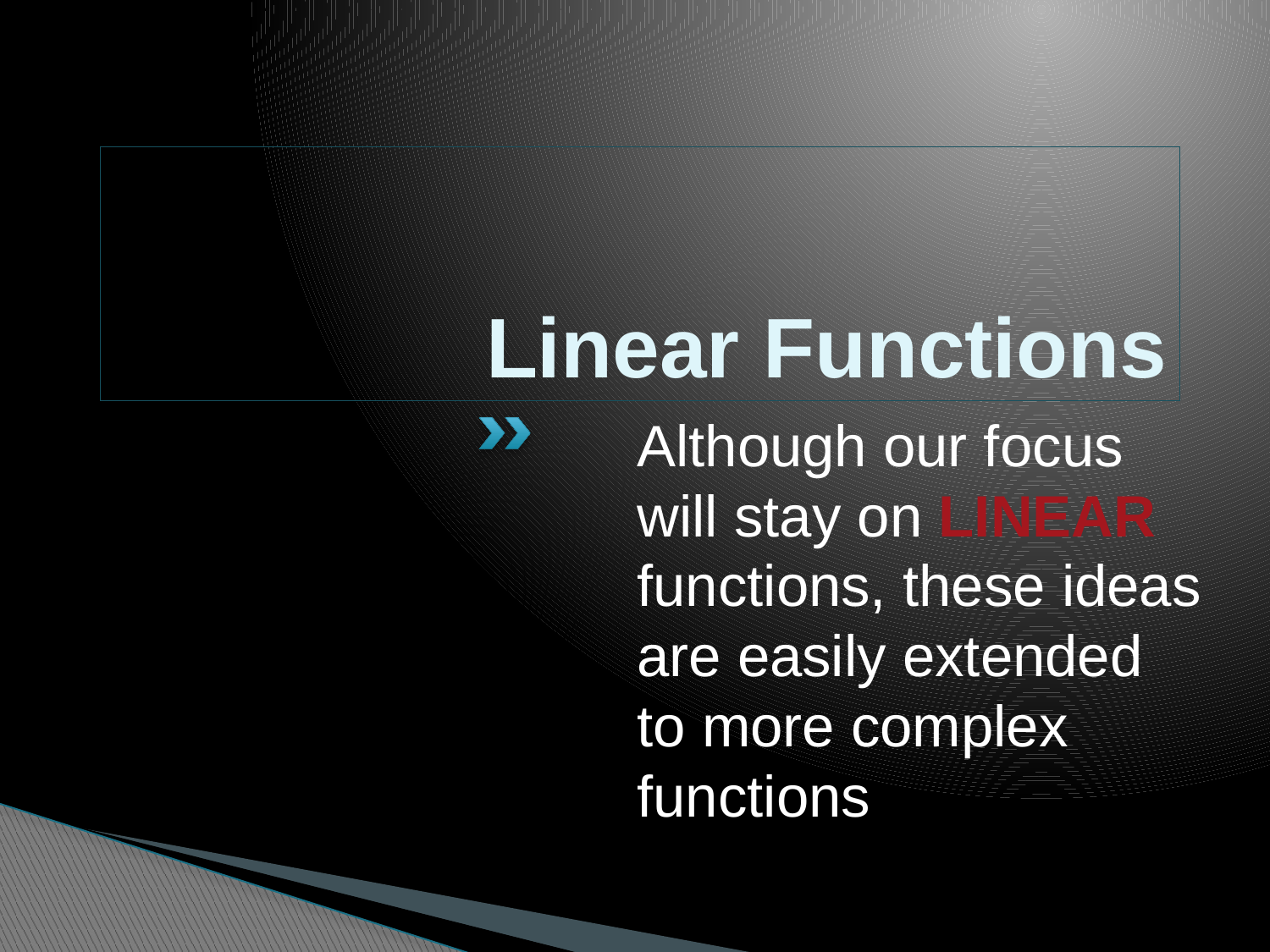

# Linear Functions
Although our focus will stay on LINEAR functions, these ideas are easily extended to more complex functions